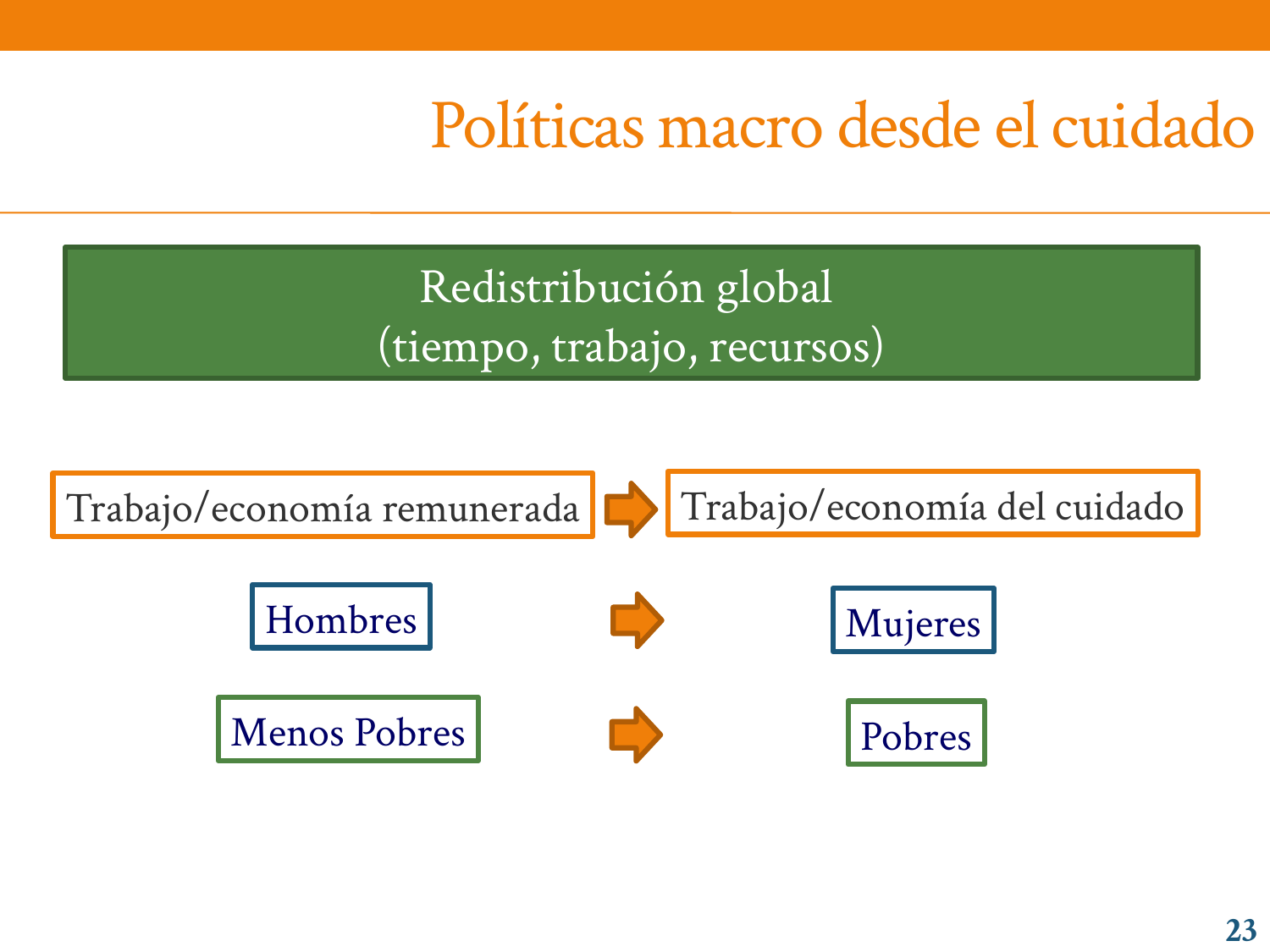

# Políticas macro desde el cuidado
Redistribución global
(tiempo, trabajo, recursos)
Trabajo/economía del cuidado
Trabajo/economía remunerada

Hombres
Mujeres

Menos Pobres
Pobres

23